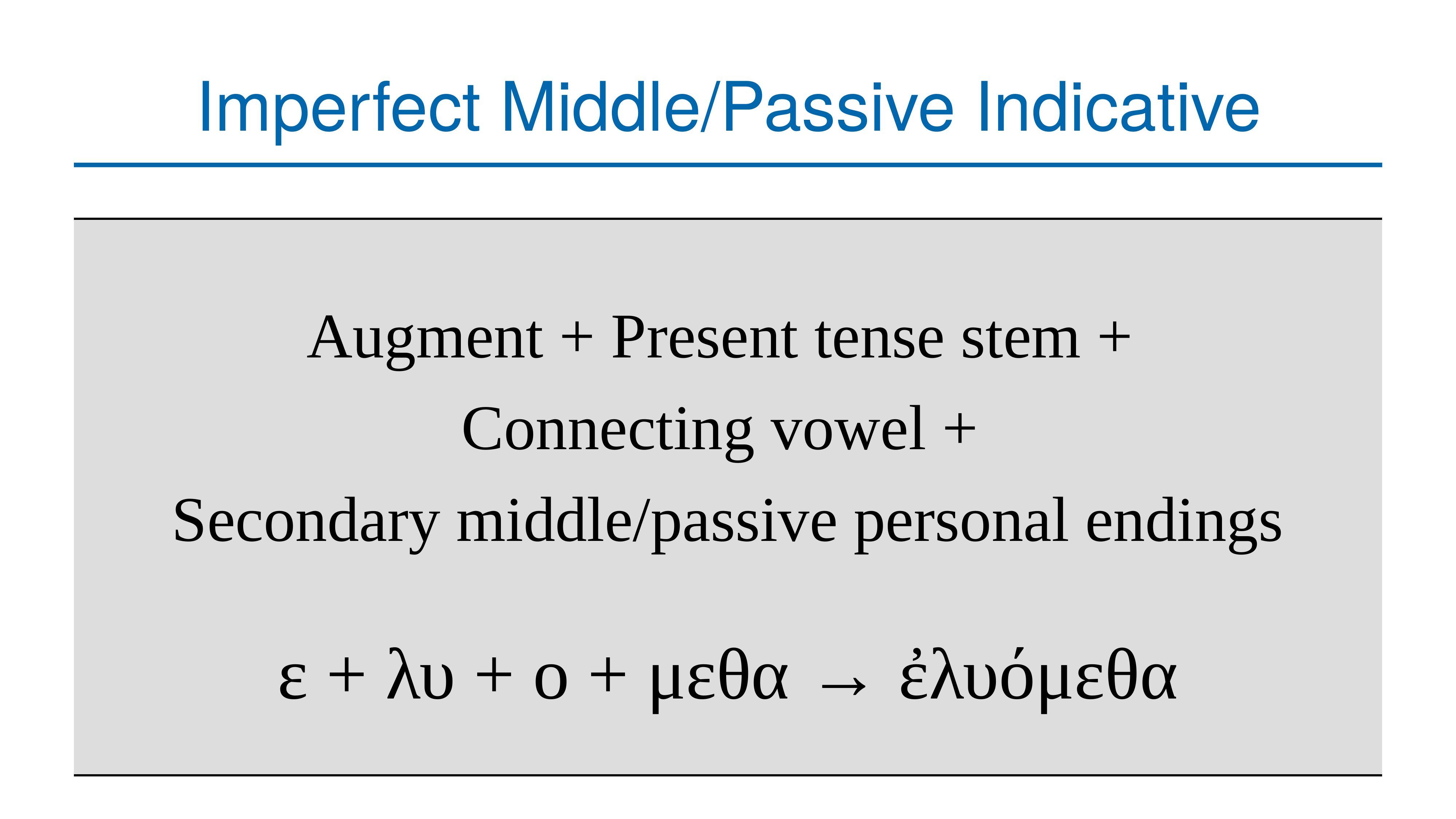

# Imperfect Middle/Passive Indicative
| Augment + Present tense stem + Connecting vowel + Secondary middle/passive personal endings ε + λυ + ο + μεθα → ἐλυόμεθα |
| --- |